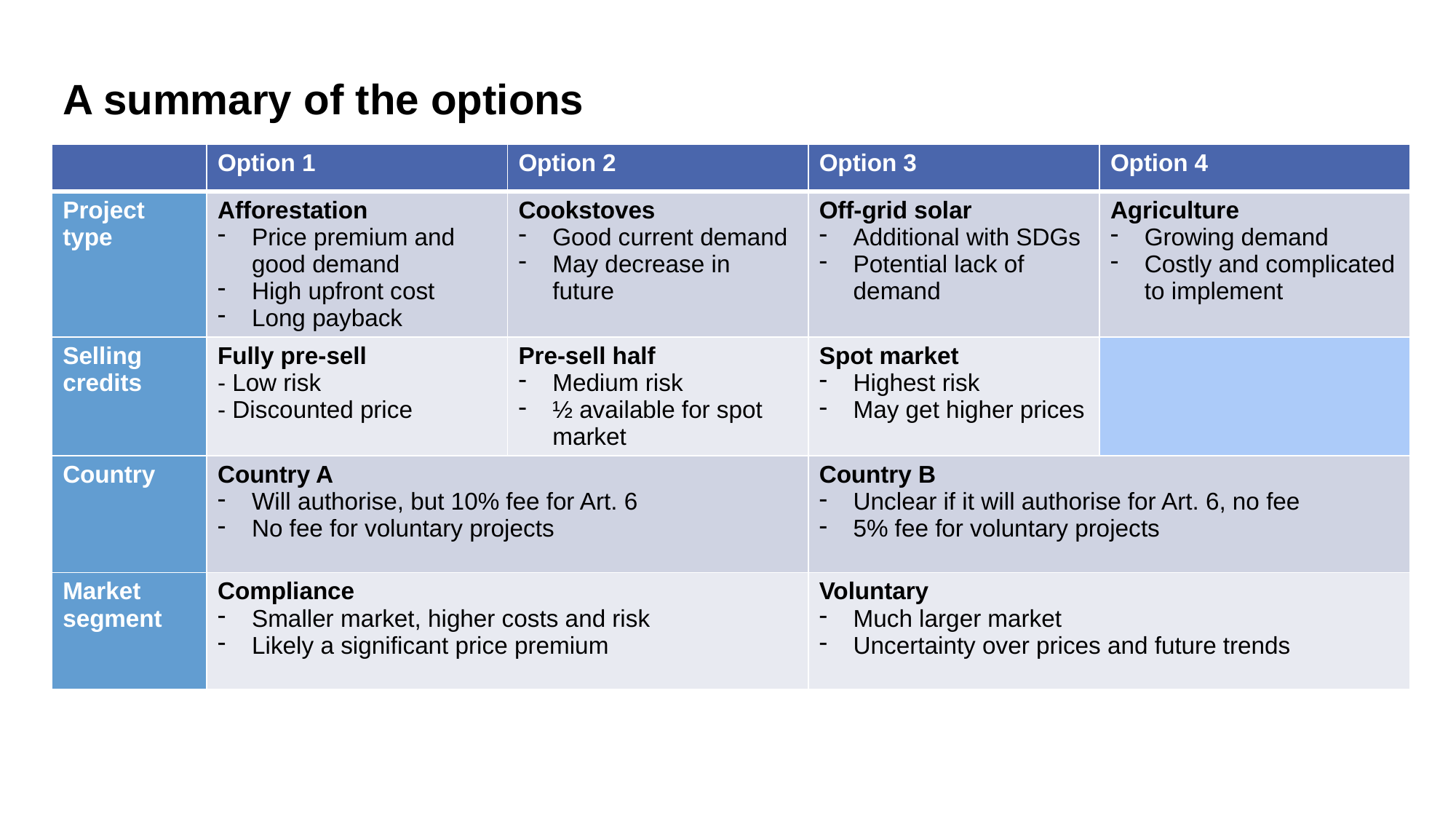

A summary of the options
Summary of the options
|  | Option 1 | Option 2 | Option 3 | Option 4 |
| --- | --- | --- | --- | --- |
| Project type | Afforestation Price premium and good demand High upfront cost Long payback | Cookstoves Good current demand May decrease in future | Off-grid solar Additional with SDGs Potential lack of demand | Agriculture Growing demand Costly and complicated to implement |
| Selling credits | Fully pre-sell - Low risk - Discounted price | Pre-sell half Medium risk ½ available for spot market | Spot market Highest risk May get higher prices |  |
| Country | Country A Will authorise, but 10% fee for Art. 6 No fee for voluntary projects |  | Country B Unclear if it will authorise for Art. 6, no fee 5% fee for voluntary projects |  |
| Market segment | Compliance Smaller market, higher costs and risk Likely a significant price premium |  | Voluntary Much larger market Uncertainty over prices and future trends |  |